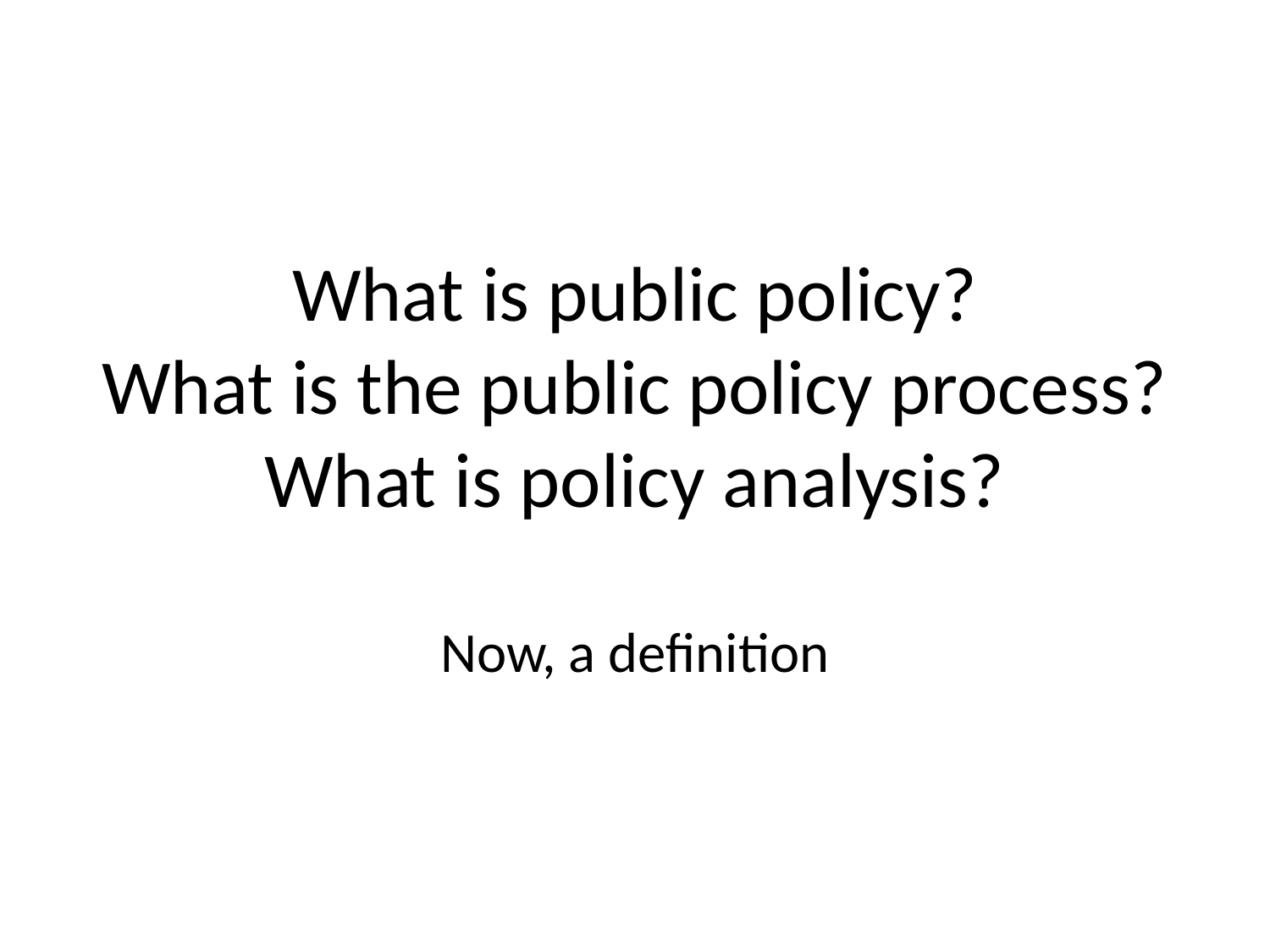

# What is public policy? What is the public policy process? What is policy analysis? Now, a definition